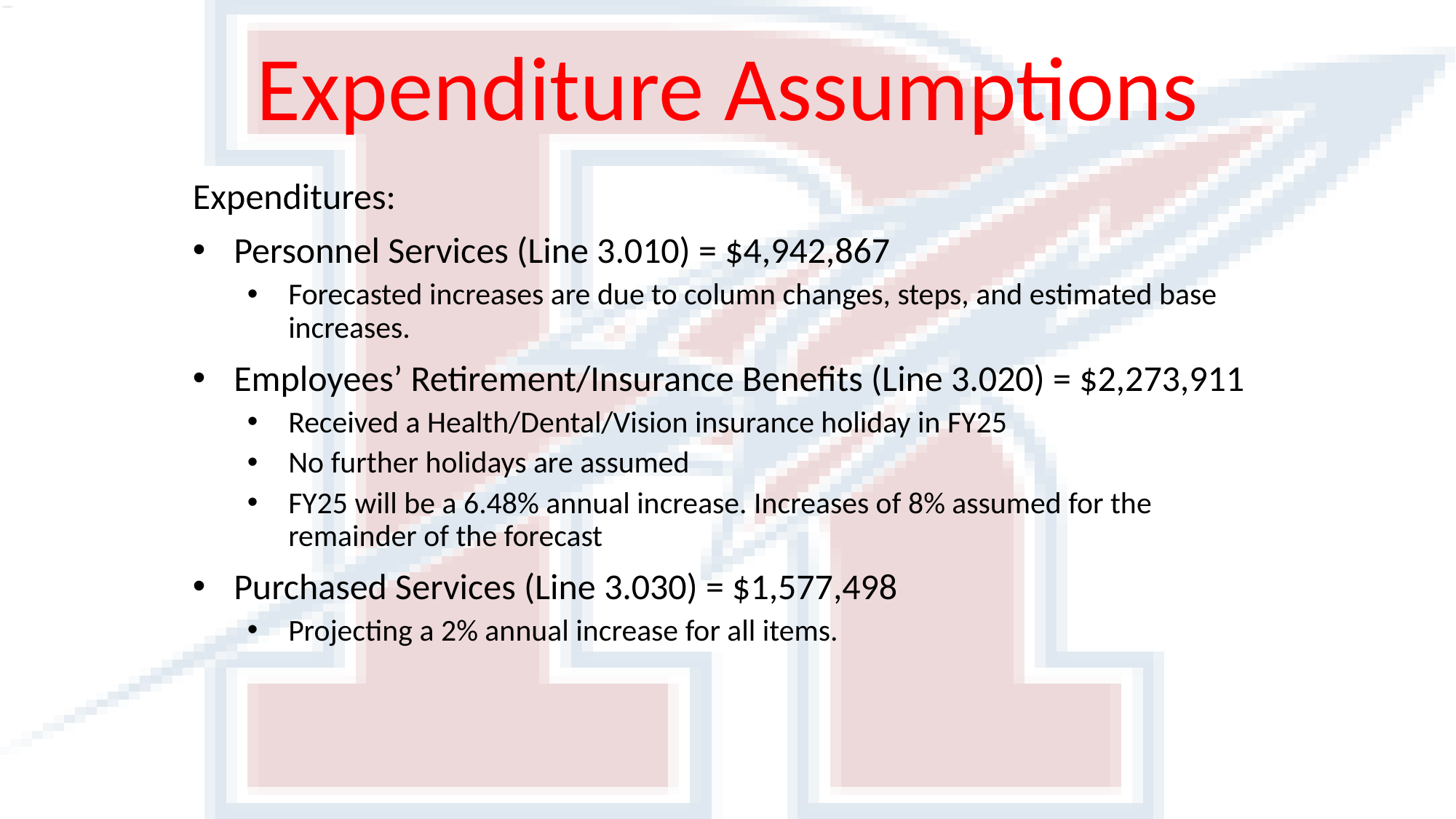

# Expenditure Assumptions
Expenditures:
Personnel Services (Line 3.010) = $4,942,867
Forecasted increases are due to column changes, steps, and estimated base increases.
Employees’ Retirement/Insurance Benefits (Line 3.020) = $2,273,911
Received a Health/Dental/Vision insurance holiday in FY25
No further holidays are assumed
FY25 will be a 6.48% annual increase. Increases of 8% assumed for the remainder of the forecast
Purchased Services (Line 3.030) = $1,577,498
Projecting a 2% annual increase for all items.